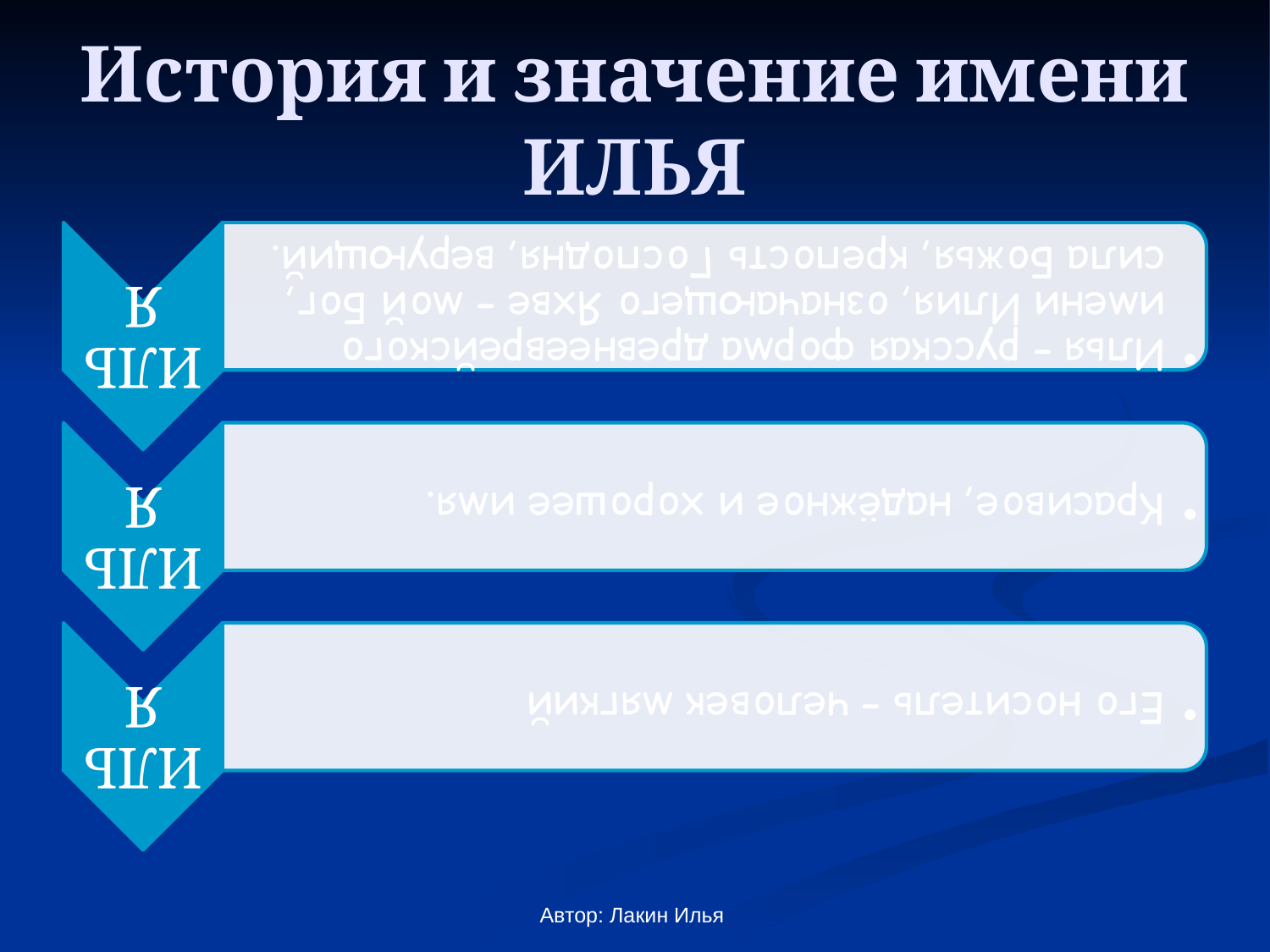

# История и значение имени ИЛЬЯ
ИЛЬЯ
Илья – русская форма древнееврейского имени Илия, означающего Яхве – мой Бог, сила Божья, крепость Господня, верующий.
ИЛЬЯ
Красивое, надёжное и хорошее имя.
ИЛЬЯ
Его носитель – человек мягкий
Автор: Лакин Илья